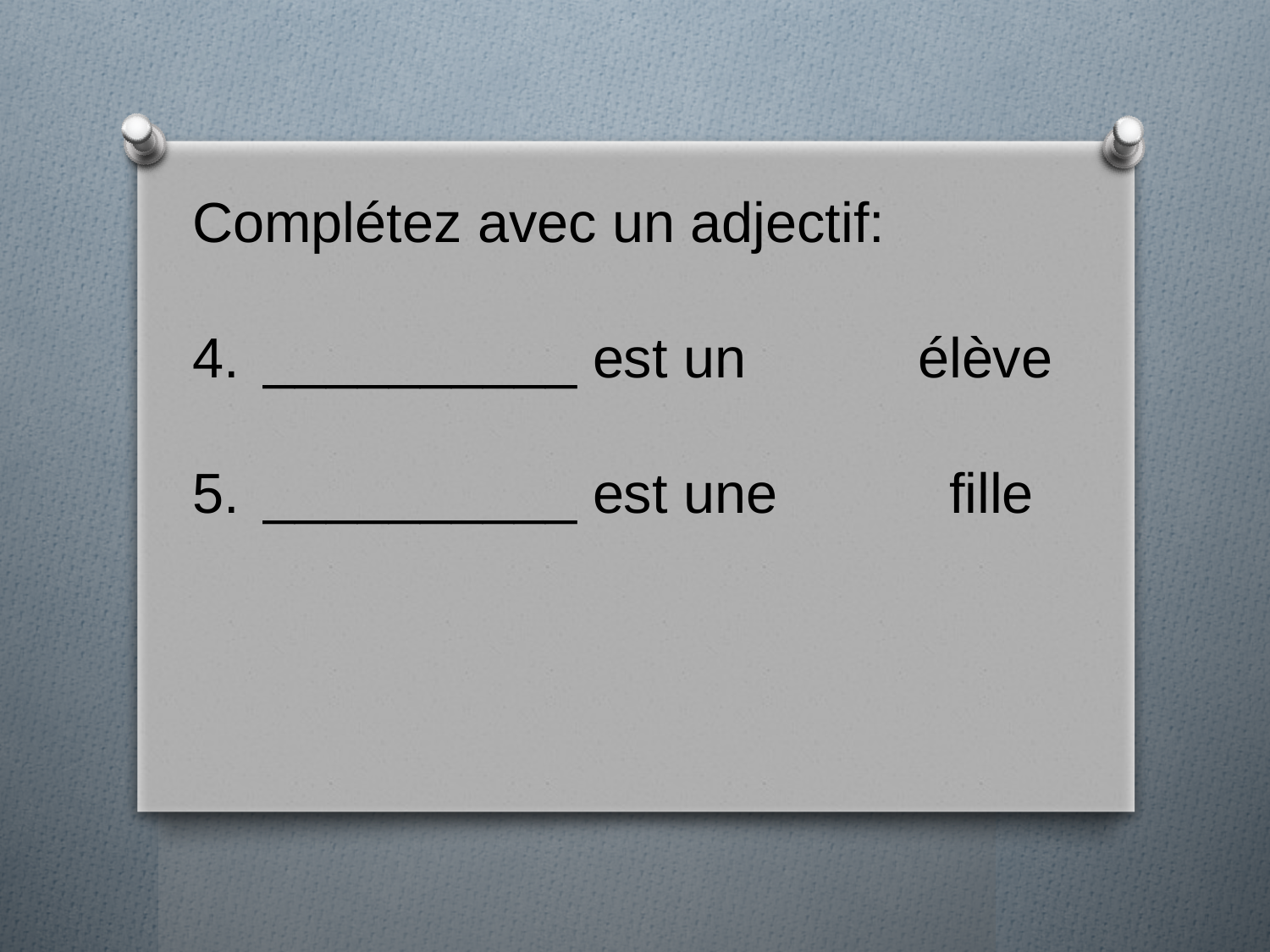

Complétez avec un adjectif:

__________ est un           élève

__________ est une           fille